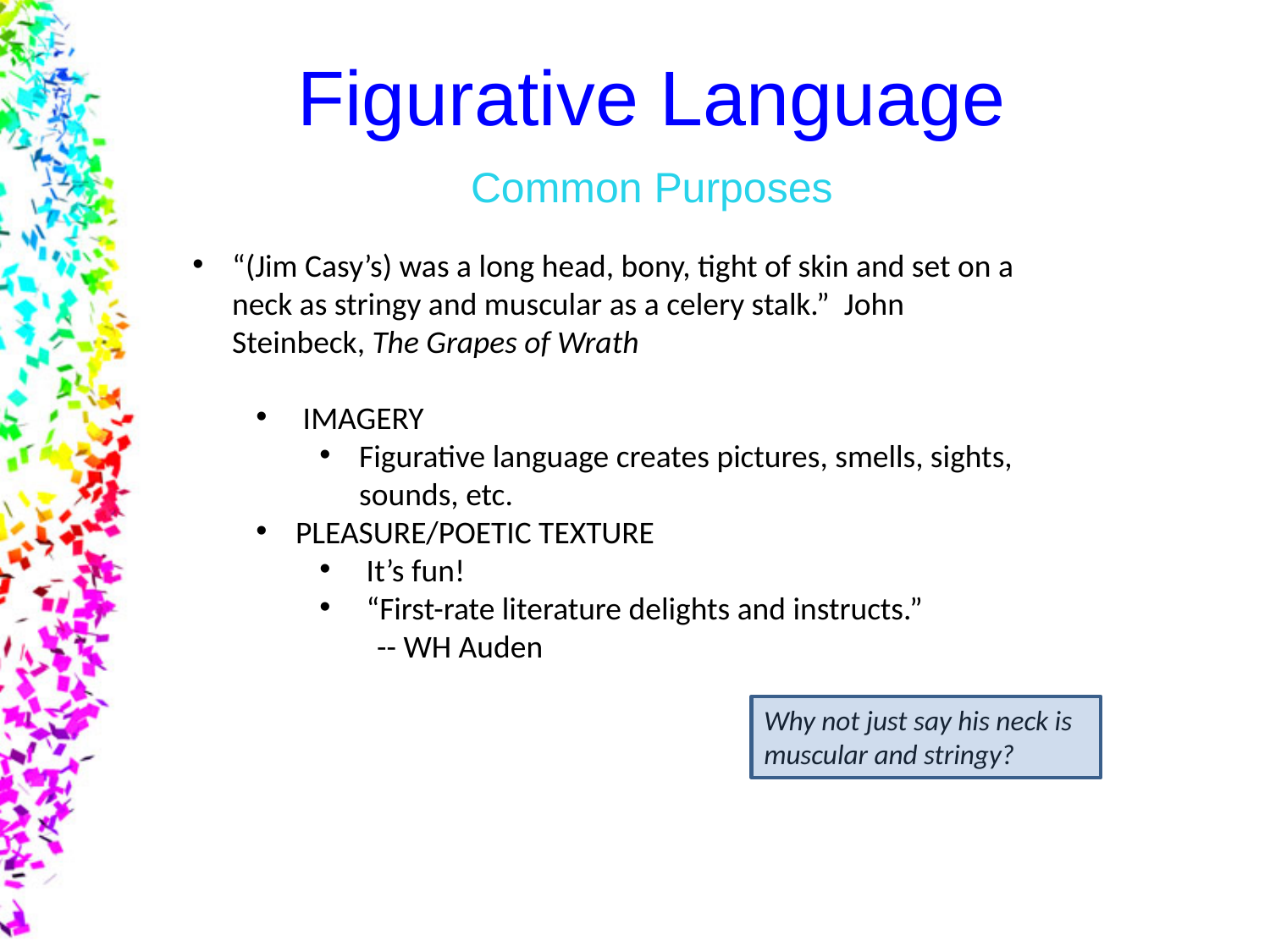

Figurative Language
Common Purposes
“(Jim Casy’s) was a long head, bony, tight of skin and set on a neck as stringy and muscular as a celery stalk.”  John Steinbeck, The Grapes of Wrath

 IMAGERY
Figurative language creates pictures, smells, sights, sounds, etc.
PLEASURE/POETIC TEXTURE
 It’s fun!
 “First-rate literature delights and instructs.”
        -- WH Auden
Why not just say his neck is muscular and stringy?